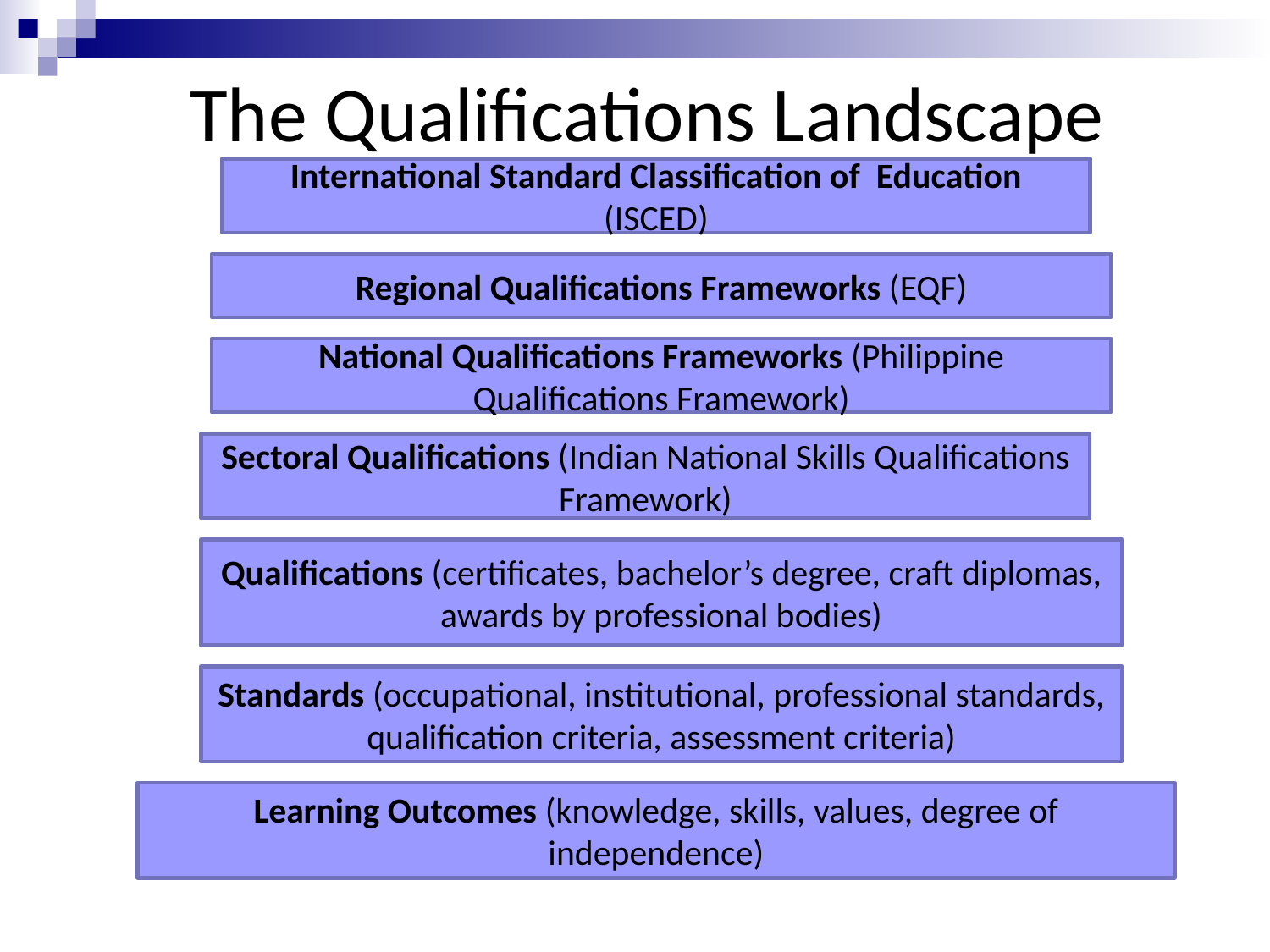

The Qualifications Landscape
International Standard Classification of  Education (ISCED)
Regional Qualifications Frameworks (EQF)
National Qualifications Frameworks (Philippine Qualifications Framework)
Sectoral Qualifications (Indian National Skills Qualifications Framework)
Qualifications (certificates, bachelor’s degree, craft diplomas, awards by professional bodies)
Standards (occupational, institutional, professional standards, qualification criteria, assessment criteria)
Learning Outcomes (knowledge, skills, values, degree of independence)